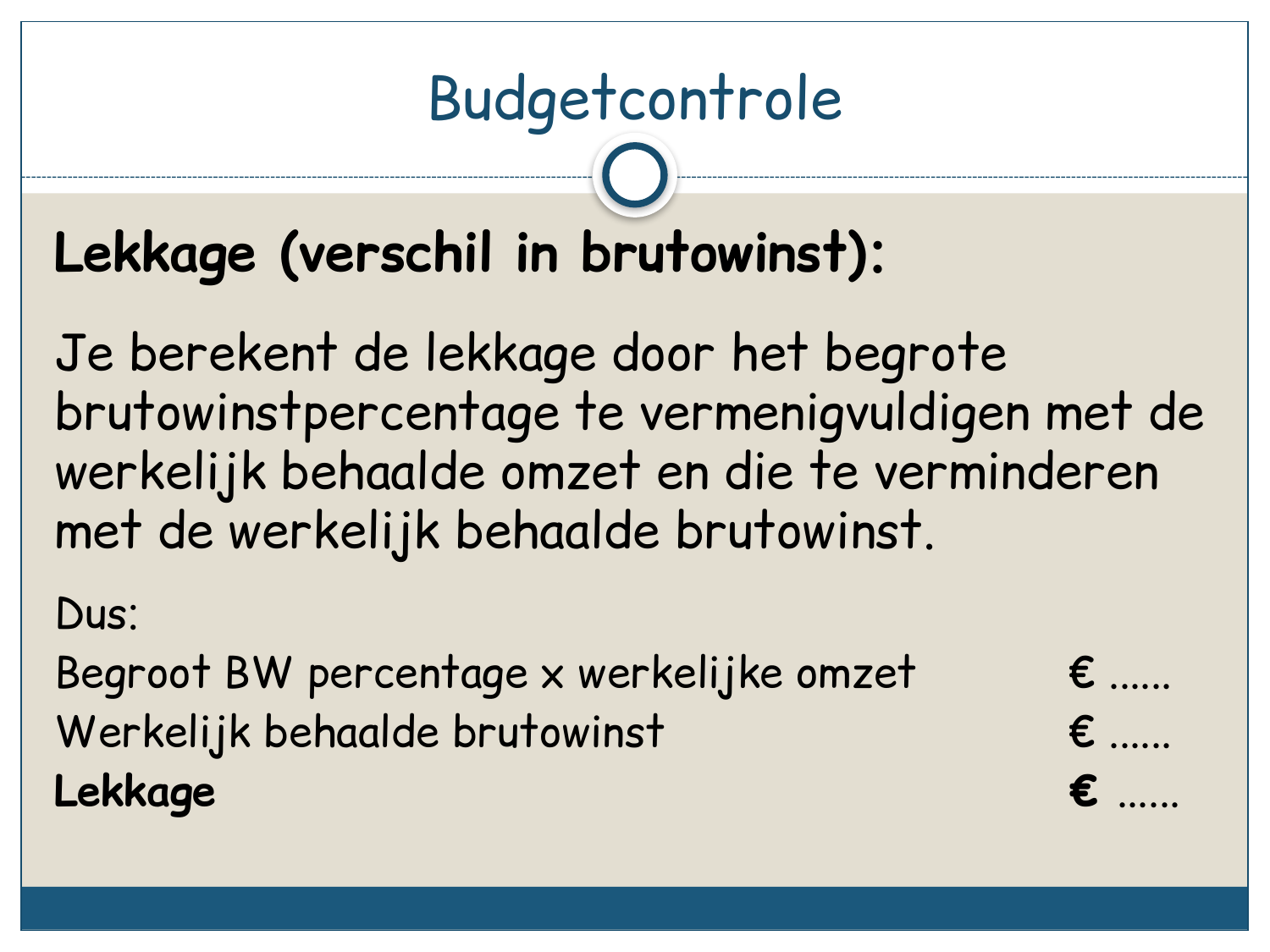

# Budgetcontrole
Lekkage (verschil in brutowinst):

Je berekent de lekkage door het begrote brutowinstpercentage te vermenigvuldigen met de werkelijk behaalde omzet en die te verminderen met de werkelijk behaalde brutowinst.

Dus:
Begroot BW percentage x werkelijke omzet     	€ ......
Werkelijk behaalde brutowinst				€ ......
Lekkage						       € ......